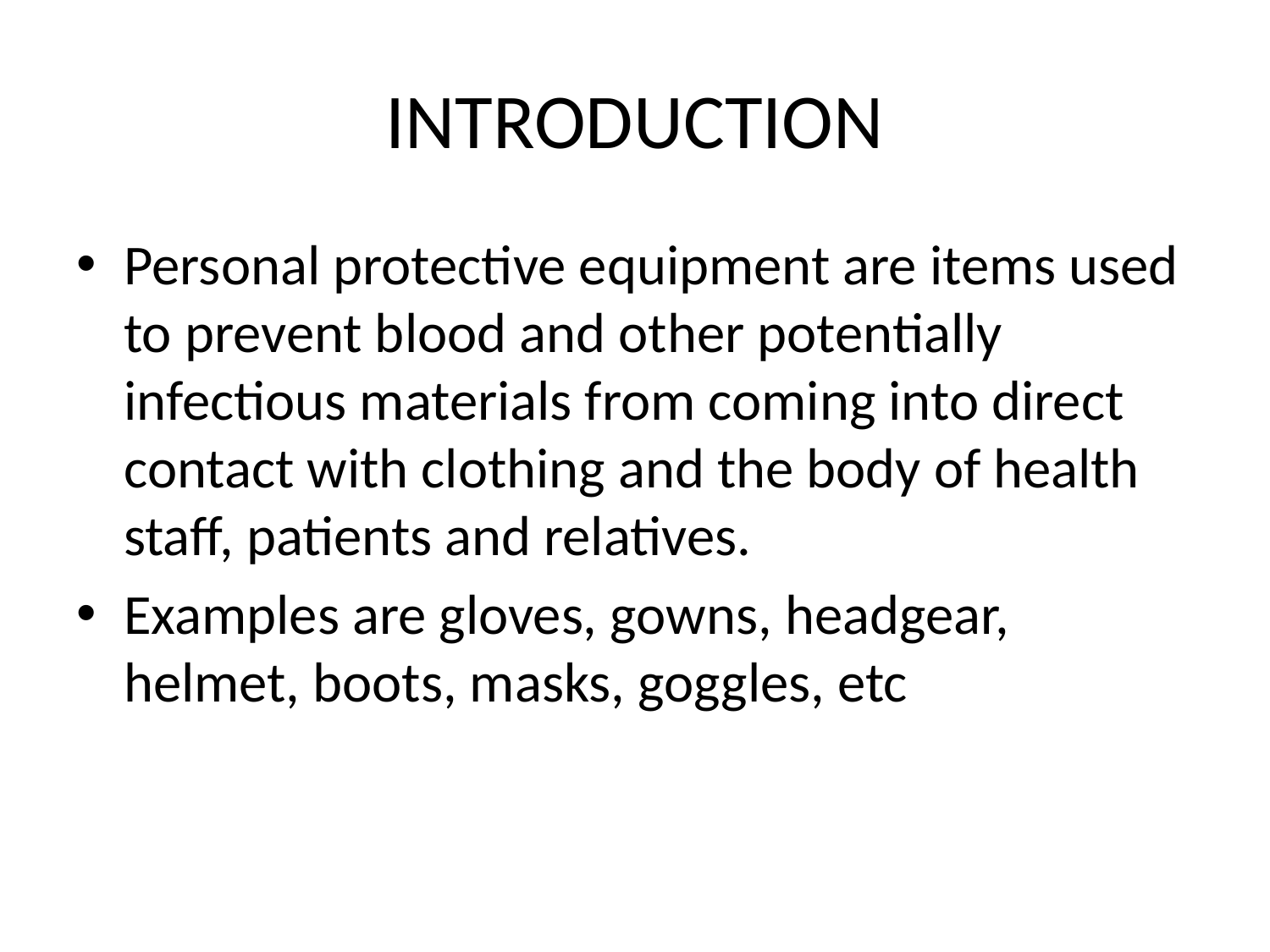

# INTRODUCTION
Personal protective equipment are items used to prevent blood and other potentially infectious materials from coming into direct contact with clothing and the body of health staff, patients and relatives.
Examples are gloves, gowns, headgear, helmet, boots, masks, goggles, etc